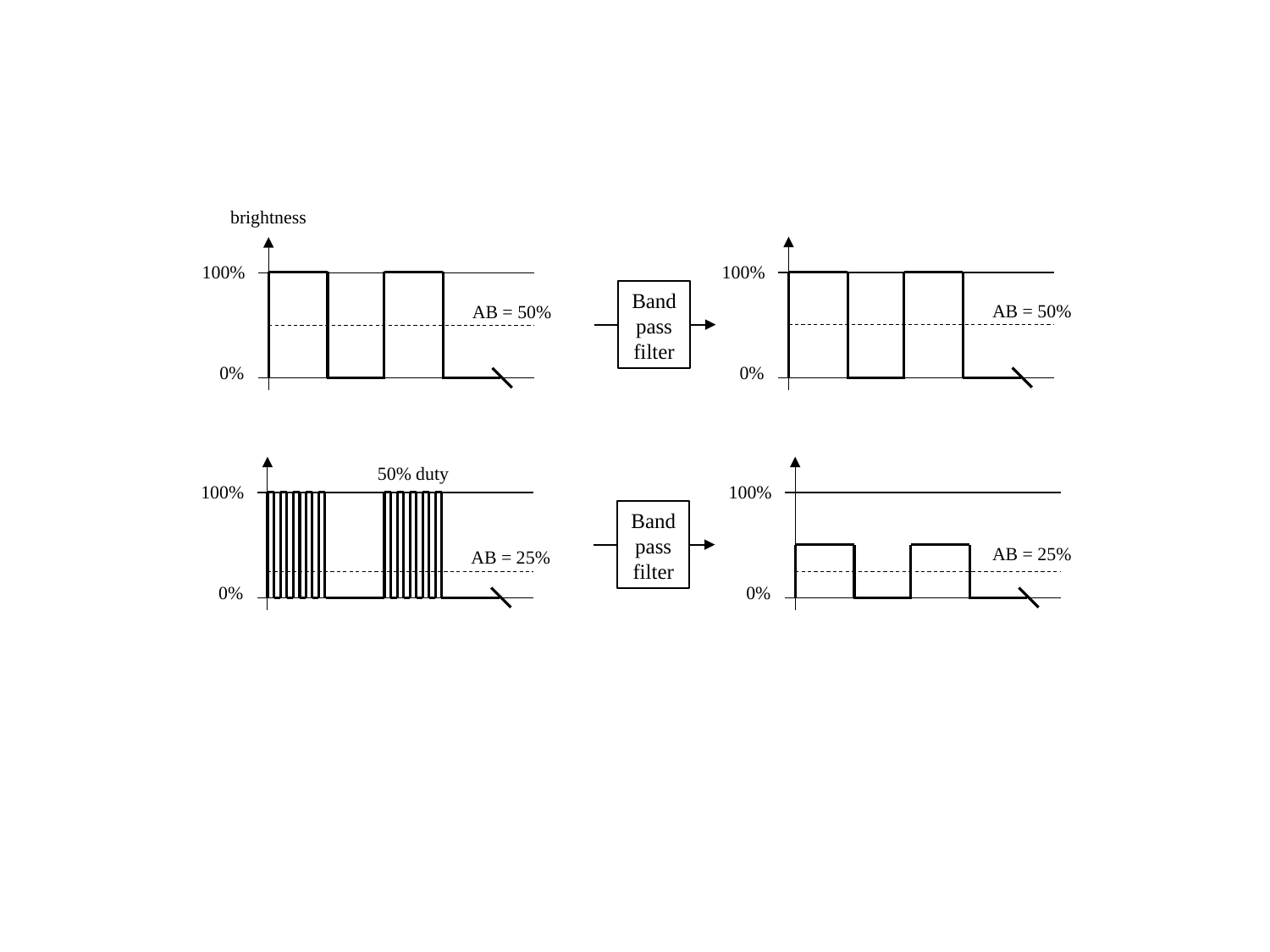

brightness
100%
100%
Band pass filter
AB = 50%
AB = 50%
0%
0%
50% duty
100%
100%
Band pass filter
AB = 25%
AB = 25%
0%
0%